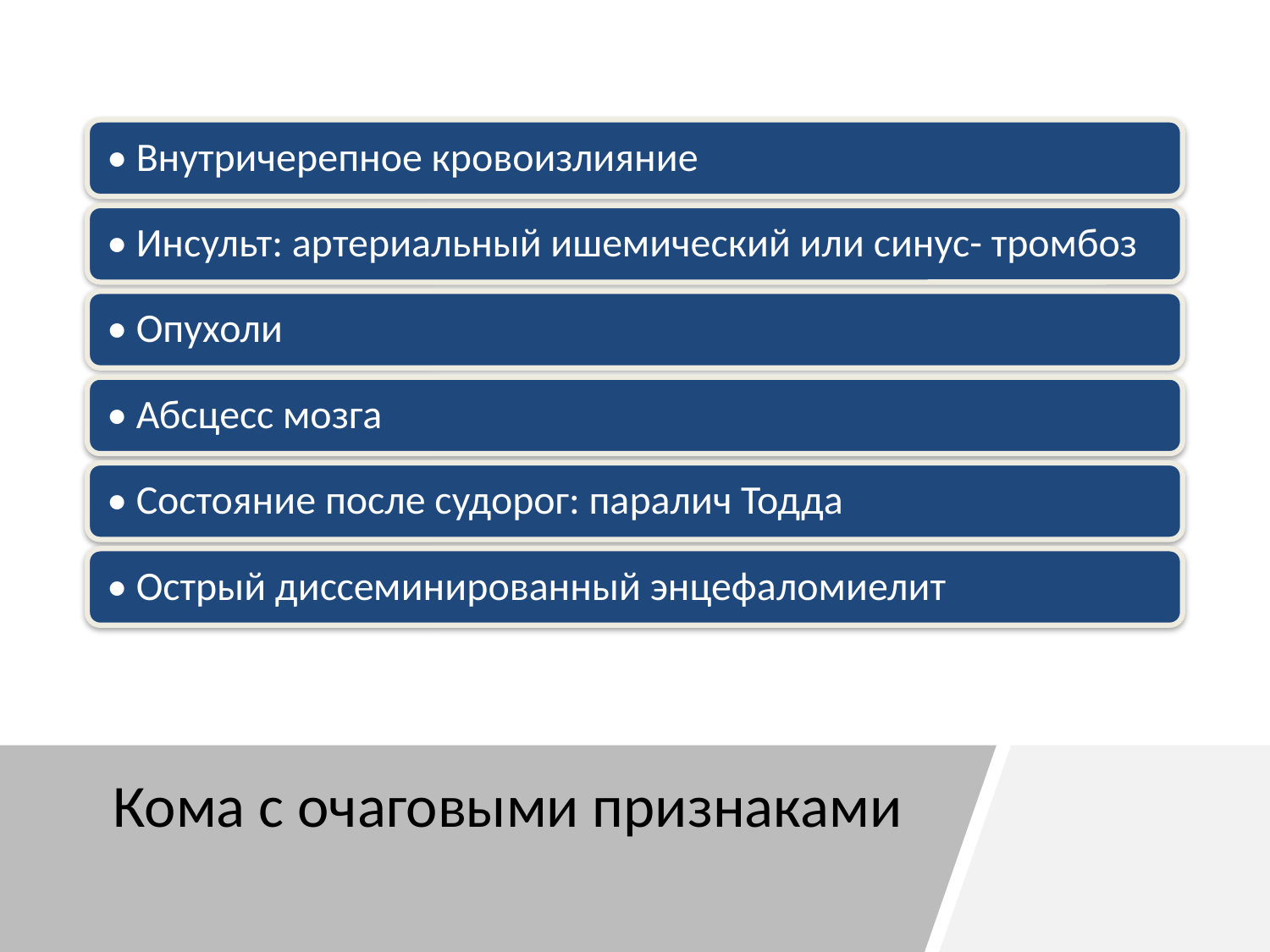

• Внутричерепное кровоизлияние
• Инсульт: артериальный ишемический или синус- тромбоз
• Опухоли
• Абсцесс мозга
• Состояние после судорог: паралич Тодда
• Острый диссеминированный энцефаломиелит

# Кома с очаговыми признаками